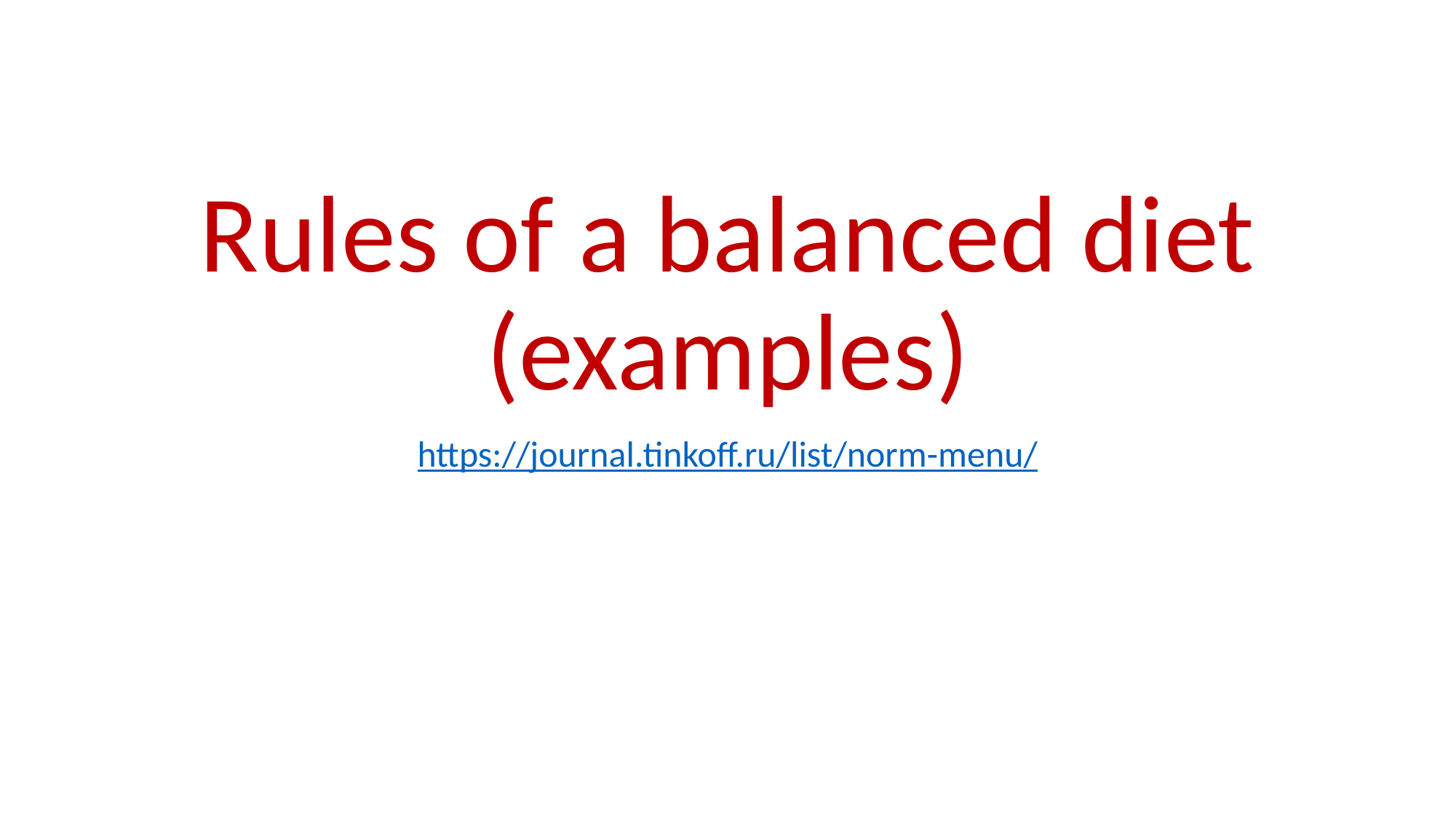

# Rules of a balanced diet (examples)
https://journal.tinkoff.ru/list/norm-menu/